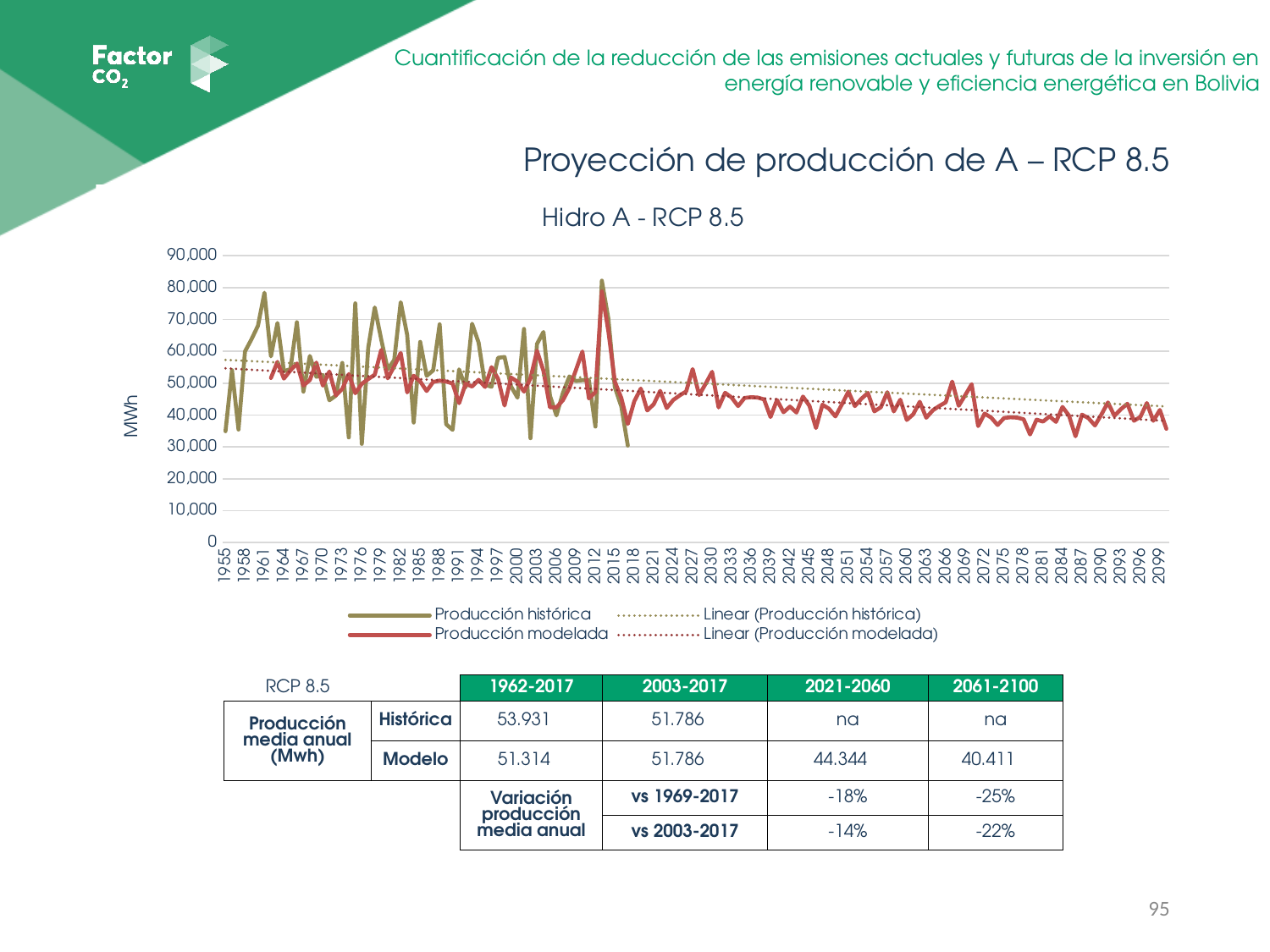

Proyección de producción de A – RCP 8.5

### Chart: Hidro A - RCP 8.5

| Category |  |  |
|---|---|---|
| 1955 | 34931.0 | None |
| 1956 | 54081.0 | None |
| 1957 | 35458.0 | None |
| 1958 | 59983.0 | None |
| 1959 | 63768.0 | None |
| 1960 | 68023.0 | None |
| 1961 | 78410.0 | None |
| 1962 | 58434.0 | 51650.68961209631 |
| 1963 | 68909.0 | 56711.353056283566 |
| 1964 | 53773.0 | 51450.11534101913 |
| 1965 | 54413.0 | 53996.00465390895 |
| 1966 | 69145.0 | 56201.64146428994 |
| 1967 | 47375.0 | 49271.16500142315 |
| 1968 | 58553.0 | 51008.45424952725 |
| 1969 | 52014.0 | 56480.51508399325 |
| 1970 | 52548.0 | 49260.49041310917 |
| 1971 | 44650.0 | 53673.098357410396 |
| 1972 | 46105.0 | 46182.20600805838 |
| 1973 | 56378.0 | 48213.04643479754 |
| 1974 | 32986.0 | 52877.8415280171 |
| 1975 | 75064.0 | 46865.37966015467 |
| 1976 | 30937.0 | 49819.57197605508 |
| 1977 | 61173.0 | 51303.33975170155 |
| 1978 | 73772.0 | 52671.02137943329 |
| 1979 | 63711.0 | 60451.46193680259 |
| 1980 | 54360.0 | 51550.18960646291 |
| 1981 | 57340.0 | 55351.677369787416 |
| 1982 | 75406.0 | 59490.74898854223 |
| 1983 | 65118.0 | 47104.22357368047 |
| 1984 | 37643.0 | 52352.11805355243 |
| 1985 | 62958.0 | 50561.455863878386 |
| 1986 | 52315.0 | 47563.23087118262 |
| 1987 | 54029.0 | 50408.008656864535 |
| 1988 | 68477.0 | 50821.64895403218 |
| 1989 | 37123.0 | 50548.11262848579 |
| 1990 | 35372.0 | 49900.965711949415 |
| 1991 | 54332.0 | 43732.3879899946 |
| 1992 | 48658.0 | 49850.26141745788 |
| 1993 | 68674.0 | 48956.264646160096 |
| 1994 | 62761.0 | 51079.1733971075 |
| 1995 | 49494.0 | 48837.50985116677 |
| 1996 | 48889.0 | 55038.11133806355 |
| 1997 | 57968.0 | 51379.396193438835 |
| 1998 | 58237.0 | 43002.51301402461 |
| 1999 | 49021.0 | 51775.69028459623 |
| 2000 | 45463.55 | 50489.40239275877 |
| 2001 | 67040.887 | 47367.08531091277 |
| 2002 | 32738.588999999996 | 51562.19851831618 |
| 2003 | 62331.22200000001 | 60174.824184624485 |
| 2004 | 66074.601 | 53905.819133913625 |
| 2005 | 46085.681000000004 | 42454.20575004634 |
| 2006 | 39909.413 | 42388.87424802763 |
| 2007 | 47000.34799999999 | 44698.233339142695 |
| 2008 | 52122.393000000004 | 48486.62728554533 |
| 2009 | 50695.0 | 54113.72240547736 |
| 2010 | 50957.713 | 59950.03130830305 |
| 2011 | 50957.713 | 45244.59475405074 |
| 2012 | 36376.87 | 47205.57657396266 |
| 2013 | 82182.911 | 78781.84552928853 |
| 2014 | 70277.09700000001 | 66340.07019124416 |
| 2015 | 48718.299 | 50492.52788085029 |
| 2016 | 42674.211 | 45341.69071840868 |
| 2017 | 30427.411999999997 | 37212.22669711427 |
| 2018 | None | 44350.94642135415 |
| 2019 | None | 48323.7720443826 |
| 2020 | None | 41455.93239469215 |
| 2021 | None | 43407.89588791682 |
| 2022 | None | 47607.7744419257 |
| 2023 | None | 42194.54424616946 |
| 2024 | None | 44721.05138094658 |
| 2025 | None | 46190.19529612181 |
| 2026 | None | 47421.567011756495 |
| 2027 | None | 54426.57040089428 |
| 2028 | None | 46274.558103313386 |
| 2029 | None | 49835.05557440063 |
| 2030 | None | 53561.606854301994 |
| 2031 | None | 42409.58379455833 |
| 2032 | None | 46994.41742493441 |
| 2033 | None | 45522.251224031184 |
| 2034 | None | 42822.84415570794 |
| 2035 | None | 45384.0973242282 |
| 2036 | None | 45620.57609065935 |
| 2037 | None | 45510.23784143953 |
| 2038 | None | 44927.58878574898 |
| 2039 | None | 39373.80201367154 |
| 2040 | None | 44748.60007378731 |
| 2041 | None | 40901.04605366519 |
| 2042 | None | 42674.65335842592 |
| 2043 | None | 40801.831063015474 |
| 2044 | None | 45823.47567548909 |
| 2045 | None | 42925.47777298981 |
| 2046 | None | 35926.919219068994 |
| 2047 | None | 43256.56600021416 |
| 2048 | None | 42036.32439717297 |
| 2049 | None | 39573.3488192402 |
| 2050 | None | 43339.059363226304 |
| 2051 | None | 47380.11937564476 |
| 2052 | None | 42836.19207695811 |
| 2053 | None | 45111.55189281121 |
| 2054 | None | 46954.27525847404 |
| 2055 | None | 41164.13299516334 |
| 2056 | None | 42468.475129723585 |
| 2057 | None | 47187.2632702245 |
| 2058 | None | 41155.21479375659 |
| 2059 | None | 44841.77630025809 |
| 2060 | None | 38450.25096613615 |
| 2061 | None | 40280.11628072251 |
| 2062 | None | 44177.37029545763 |
| 2063 | None | 39154.193353124545 |
| 2064 | None | 41478.638875989425 |
| 2065 | None | 42861.935587967 |
| 2066 | None | 44004.5801432025 |
| 2067 | None | 50504.834193523086 |
| 2068 | None | 42919.51162693573 |
| 2069 | None | 46244.16347146418 |
| 2070 | None | 49702.196066918514 |
| 2071 | None | 36518.37339199286 |
| 2072 | None | 40479.96075253985 |
| 2073 | None | 39198.65320764074 |
| 2074 | None | 36874.22682950071 |
| 2075 | None | 39079.69057591571 |
| 2076 | None | 39296.56395055793 |
| 2077 | None | 39188.30863096897 |
| 2078 | None | 38686.596662389566 |
| 2079 | None | 33904.2988670441 |
| 2080 | None | 38545.46292889893 |
| 2081 | None | 37954.200634030385 |
| 2082 | None | 39600.02278250421 |
| 2083 | None | 37862.133901651905 |
| 2084 | None | 42556.83761600072 |
| 2085 | None | 39832.77575761839 |
| 2086 | None | 33338.45052309991 |
| 2087 | None | 40140.00968476907 |
| 2088 | None | 39039.662639578404 |
| 2089 | None | 36722.16155242615 |
| 2090 | None | 40216.559552139915 |
| 2091 | None | 43966.468595645754 |
| 2092 | None | 39771.53358559241 |
| 2093 | None | 41861.34724294661 |
| 2094 | None | 43571.30576678527 |
| 2095 | None | 38198.33264348345 |
| 2096 | None | 39430.124459154285 |
| 2097 | None | 43787.50741922469 |
| 2098 | None | 38190.056982146045 |
| 2099 | None | 41611.008487490515 |
| 2100 | None | 35699.37880862018 |
| RCP 8.5 |  | 1962-2017 | 2003-2017 | 2021-2060 | 2061-2100 |
| --- | --- | --- | --- | --- | --- |
| Producción media anual (Mwh) | Histórica | 53.931 | 51.786 | na | na |
|  | Modelo | 51.314 | 51.786 | 44.344 | 40.411 |
|  |  | Variación producción media anual | vs 1969-2017 | -18% | -25% |
|  |  |  | vs 2003-2017 | -14% | -22% |
95